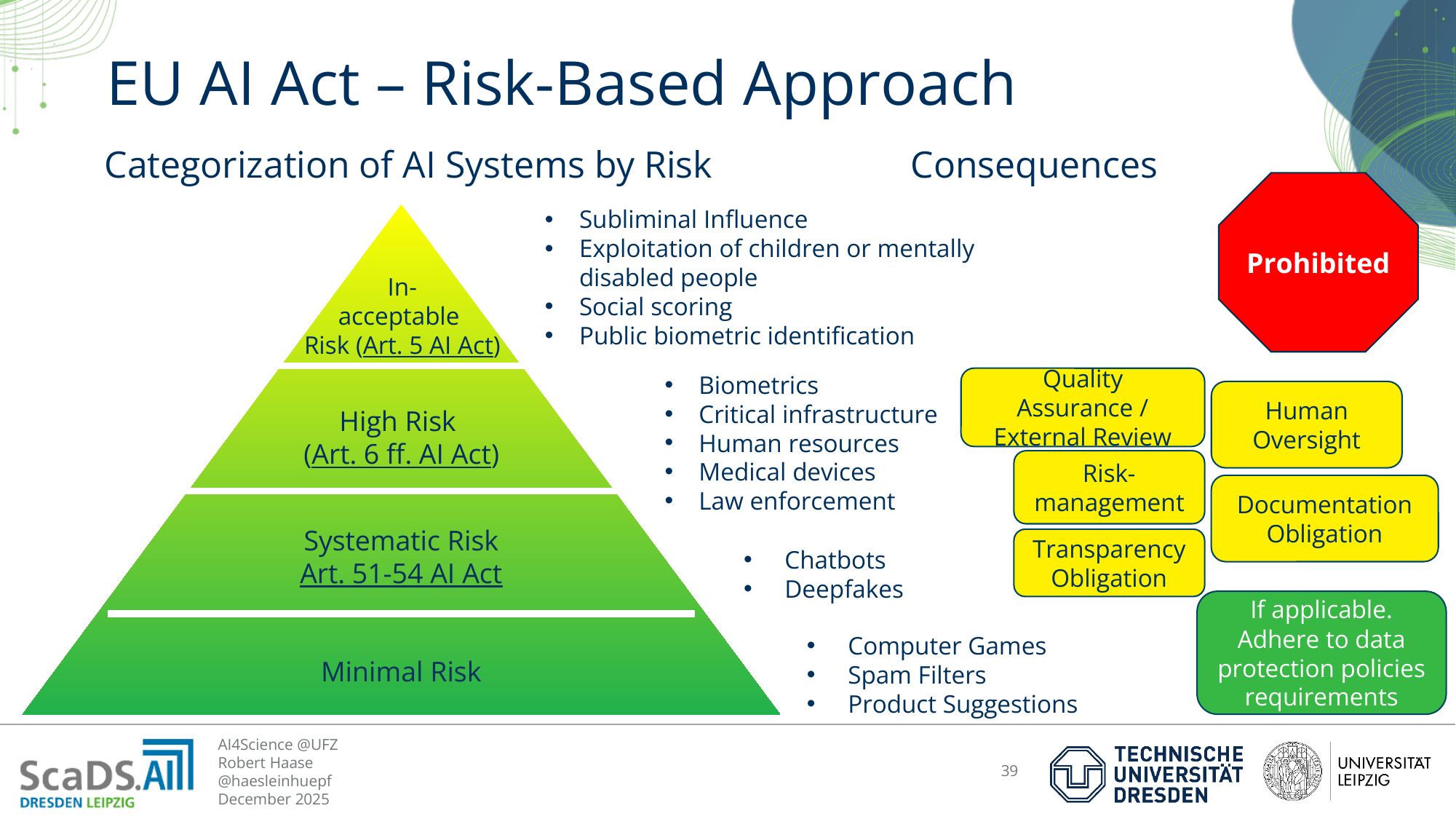

# EU AI Act – Risk-Based Approach
Categorization of AI Systems by Risk                     Consequences

Prohibited
Subliminal Influence
Exploitation of children or mentally disabled people
Social scoring
Public biometric identification

In-
acceptable
Risk (Art. 5 AI Act)
High Risk
(Art. 6 ff. AI Act)
Systematic Risk
Art. 51-54 AI Act
Minimal Risk
Biometrics
Critical infrastructure
Human resources
Medical devices
Law enforcement
Quality Assurance / External Review
Human Oversight
Transparency: Documentation on functionality and decisions.
Risk Assessment: Manufacturers must demonstrate and mitigate risks.
Human Oversight: Decision-making processes must not be entirely autonomous.
Risk-management
Documentation Obligation
Transparency Obligation
Chatbots
Deepfakes
If applicable. Adhere to data protection policies requirements
Computer Games
Spam Filters
Product Suggestions